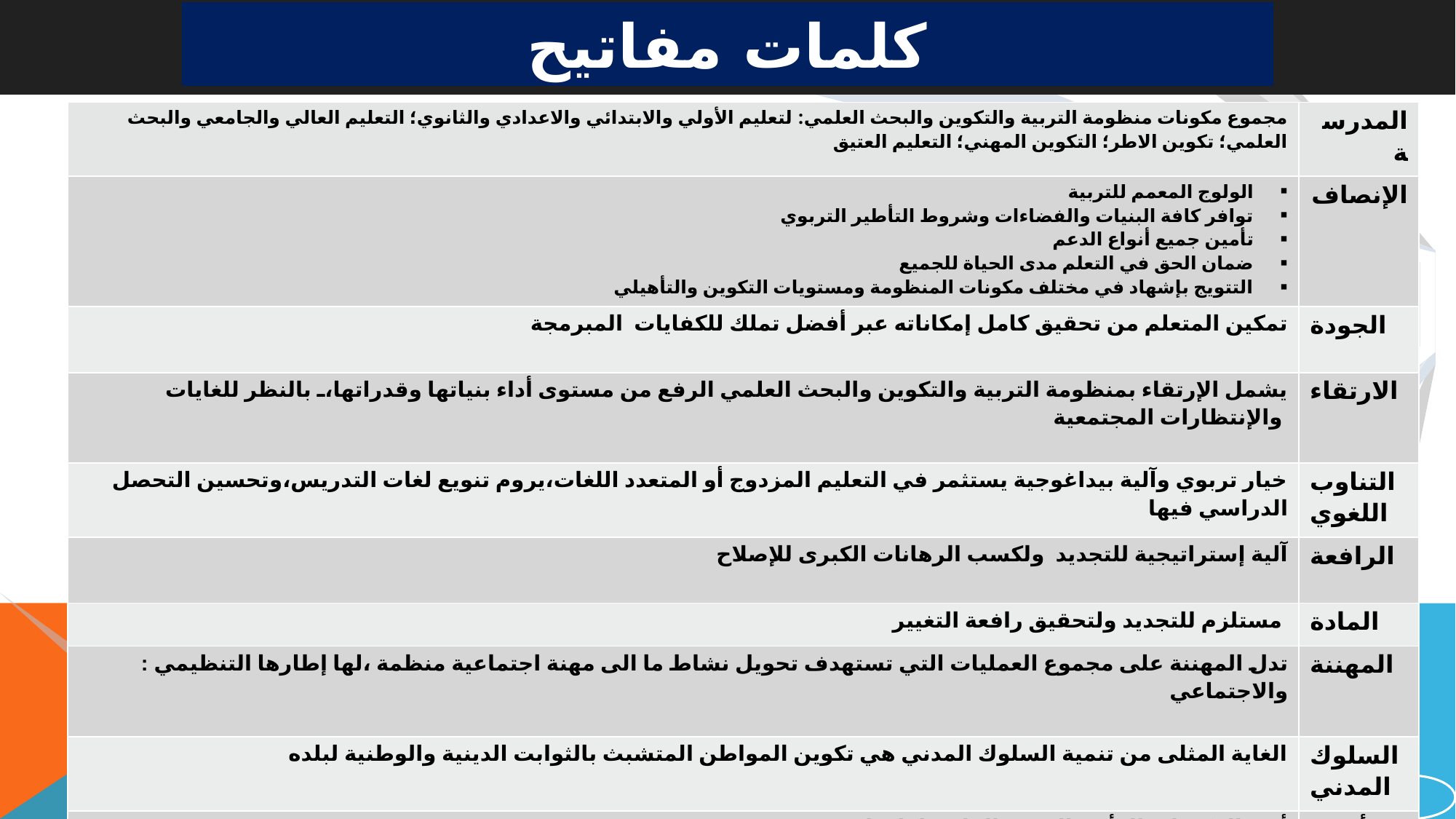

كلمات مفاتيح
| مجموع مكونات منظومة التربية والتكوين والبحث العلمي: لتعليم الأولي والابتدائي والاعدادي والثانوي؛ التعليم العالي والجامعي والبحث العلمي؛ تكوين الاطر؛ التكوين المهني؛ التعليم العتيق | المدرسة |
| --- | --- |
| الولوج المعمم للتربية توافر كافة البنيات والفضاءات وشروط التأطير التربوي تأمين جميع أنواع الدعم ضمان الحق في التعلم مدى الحياة للجميع التتويج بإشهاد في مختلف مكونات المنظومة ومستويات التكوين والتأهيلي | الإنصاف |
| تمكين المتعلم من تحقيق كامل إمكاناته عبر أفضل تملك للكفايات المبرمجة | الجودة |
| يشمل الإرتقاء بمنظومة التربية والتكوين والبحث العلمي الرفع من مستوى أداء بنياتها وقدراتها، بالنظر للغايات والإنتظارات المجتمعية | الارتقاء |
| خيار تربوي وآلية بيداغوجية يستثمر في التعليم المزدوج أو المتعدد اللغات،يروم تنويع لغات التدريس،وتحسين التحصل الدراسي فيها | التناوب اللغوي |
| آلية إستراتيجية للتجديد ولكسب الرهانات الكبرى للإصلاح | الرافعة |
| مستلزم للتجديد ولتحقيق رافعة التغيير | المادة |
| : تدل المهننة على مجموع العمليات التي تستهدف تحويل نشاط ما الى مهنة اجتماعية منظمة ،لها إطارها التنظيمي والاجتماعي | المهننة |
| الغاية المثلى من تنمية السلوك المدني هي تكوين المواطن المتشبث بالثوابت الدينية والوطنية لبلده | السلوك المدني |
| أحد المكونات الرأسمال غير المادي لكل بلد | الرأسمال البشري |
3